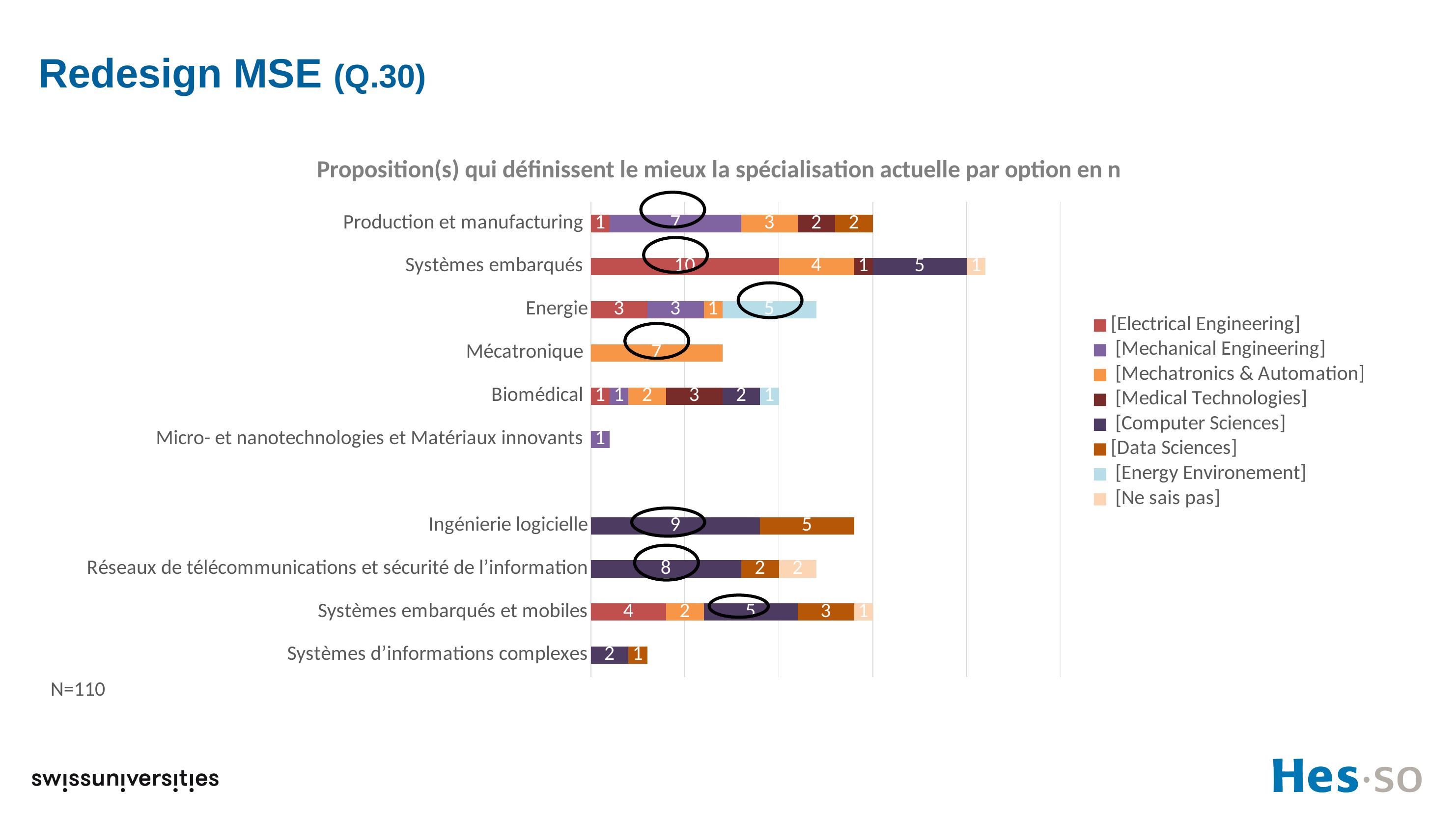

# Redesign MSE (Q.30)

### Chart: Proposition(s) qui définissent le mieux la spécialisation actuelle par option en n

| Category | [Electrical Engineering] |  [Mechanical Engineering] |  [Mechatronics & Automation] |  [Medical Technologies] |  [Computer Sciences] | [Data Sciences] |  [Energy Environement] |  [Ne sais pas] |
|---|---|---|---|---|---|---|---|---|
| Production et manufacturing  | 1.0 | 7.0 | 3.0 | 2.0 | None | 2.0 | None | None |
| Systèmes embarqués  | 10.0 | None | 4.0 | 1.0 | 5.0 | None | None | 1.0 |
| Energie | 3.0 | 3.0 | 1.0 | None | None | None | 5.0 | None |
| Mécatronique  | None | None | 7.0 | None | None | None | None | None |
| Biomédical  | 1.0 | 1.0 | 2.0 | 3.0 | 2.0 | None | 1.0 | None |
| Micro- et nanotechnologies et Matériaux innovants  | None | 1.0 | None | None | None | None | None | None |
|  | None | None | None | None | None | None | None | None |
| Ingénierie logicielle | None | None | None | None | 9.0 | 5.0 | None | None |
| Réseaux de télécommunications et sécurité de l’information | None | None | None | None | 8.0 | 2.0 | None | 2.0 |
| Systèmes embarqués et mobiles | 4.0 | None | 2.0 | None | 5.0 | 3.0 | None | 1.0 |
| Systèmes d’informations complexes | None | None | None | None | 2.0 | 1.0 | None | None |

N=110